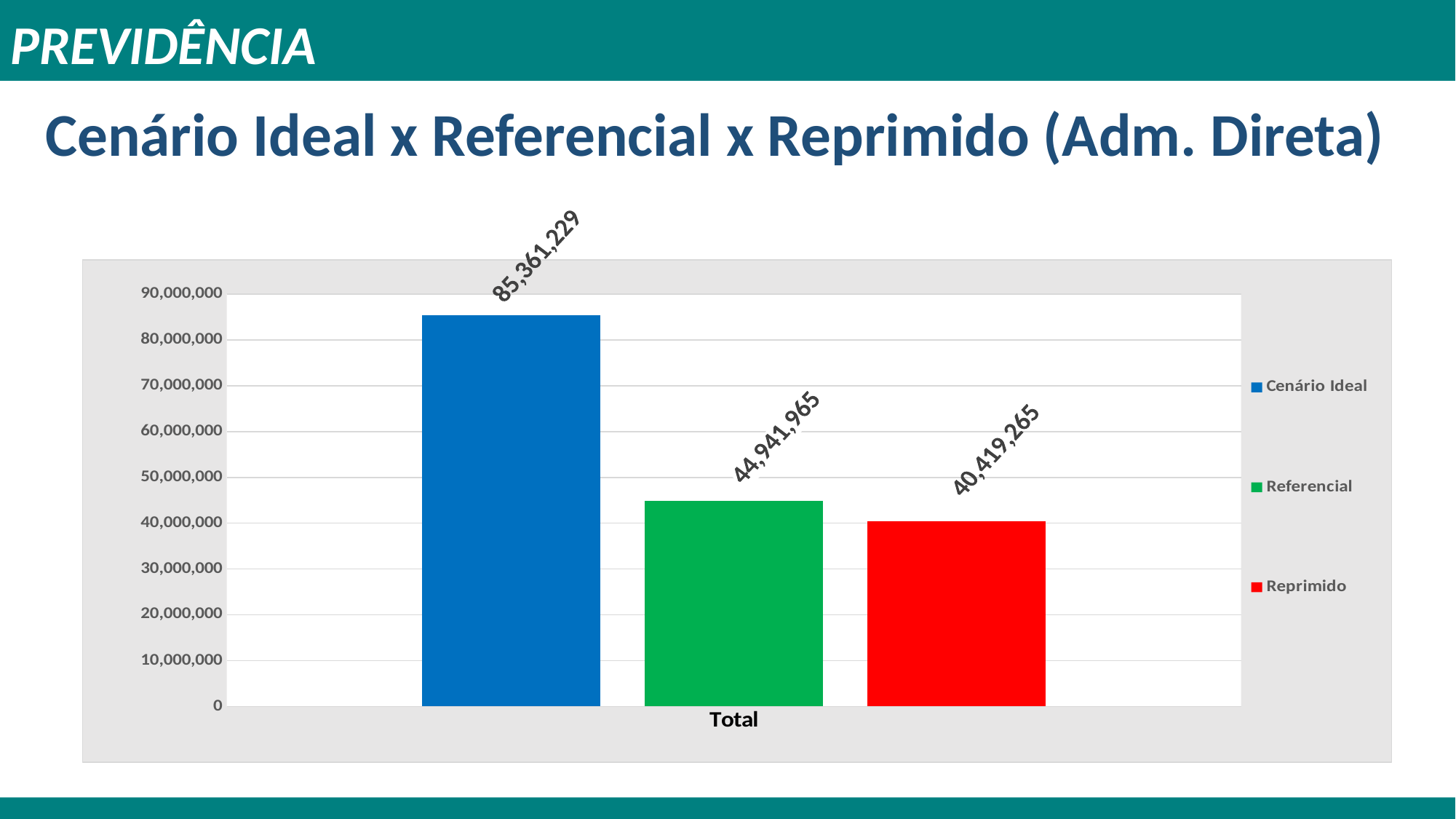

PREVIDÊNCIA
# Cenário Ideal x Referencial x Reprimido (Adm. Direta)

### Chart

| Category | Cenário Ideal | Referencial | Reprimido |
|---|---|---|---|
| Total | 85361229.16 | 44941964.64 | 40419264.519999996 |